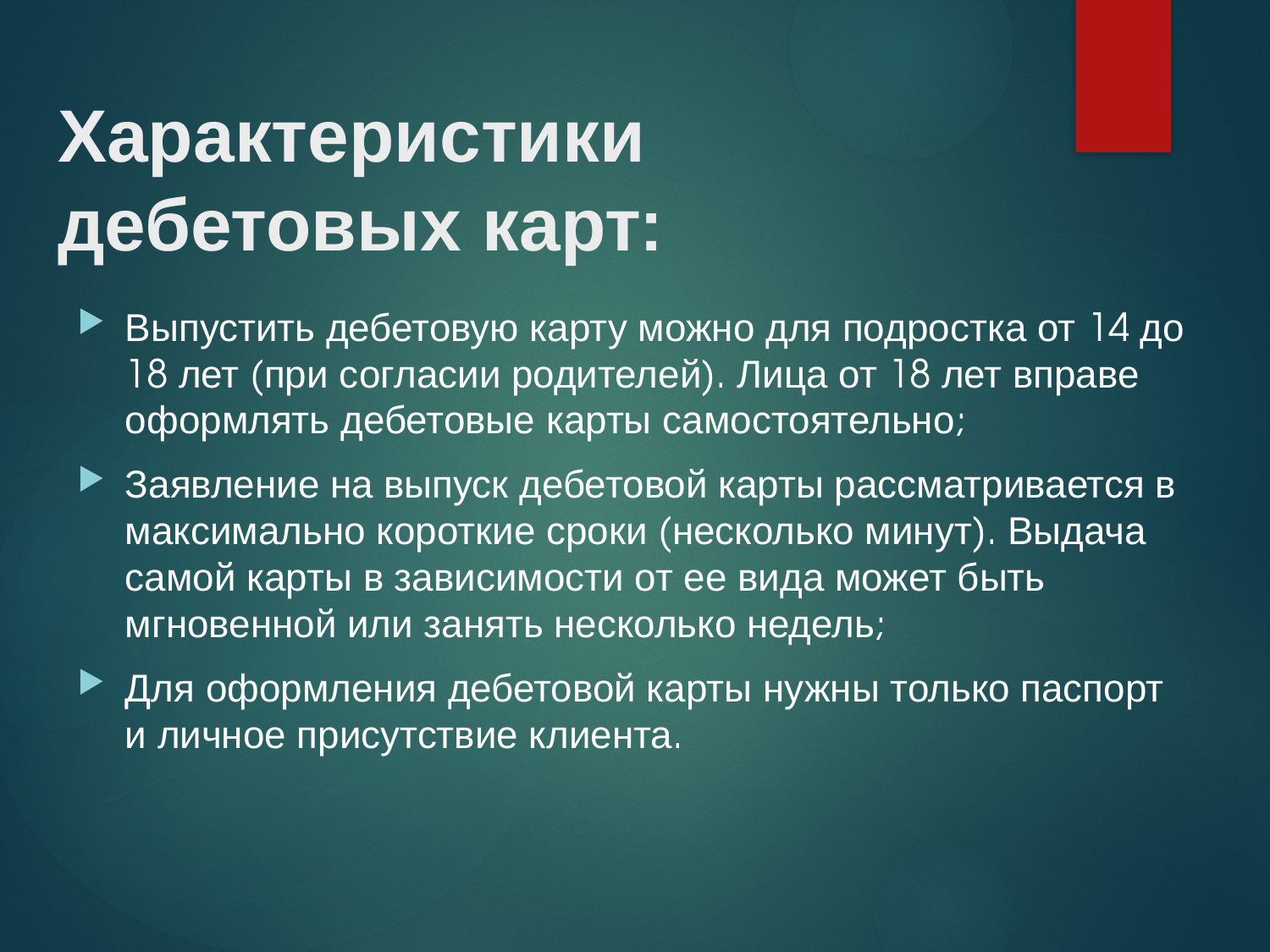

# Характеристики дебетовых карт:
Выпустить дебетовую карту можно для подростка от 14 до 18 лет (при согласии родителей). Лица от 18 лет вправе оформлять дебетовые карты самостоятельно;
Заявление на выпуск дебетовой карты рассматривается в максимально короткие сроки (несколько минут). Выдача самой карты в зависимости от ее вида может быть мгновенной или занять несколько недель;
Для оформления дебетовой карты нужны только паспорт и личное присутствие клиента.